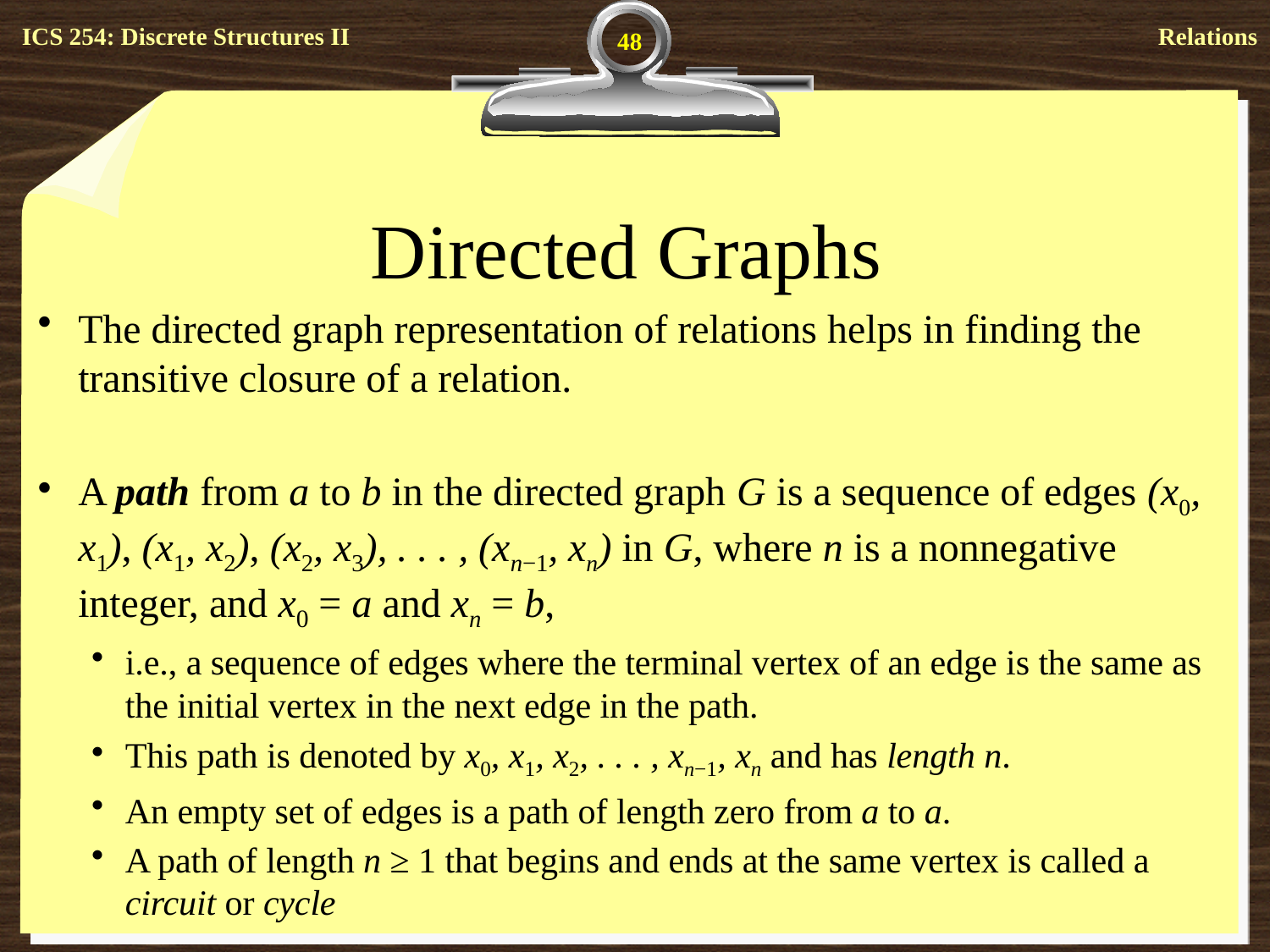

48
# Directed Graphs
The directed graph representation of relations helps in finding the transitive closure of a relation.

A path from a to b in the directed graph G is a sequence of edges (x0, x1), (x1, x2), (x2, x3), . . . , (xn−1, xn) in G, where n is a nonnegative integer, and x0 = a and xn = b,
i.e., a sequence of edges where the terminal vertex of an edge is the same as the initial vertex in the next edge in the path.
This path is denoted by x0, x1, x2, . . . , xn−1, xn and has length n.
An empty set of edges is a path of length zero from a to a.
A path of length n ≥ 1 that begins and ends at the same vertex is called a circuit or cycle